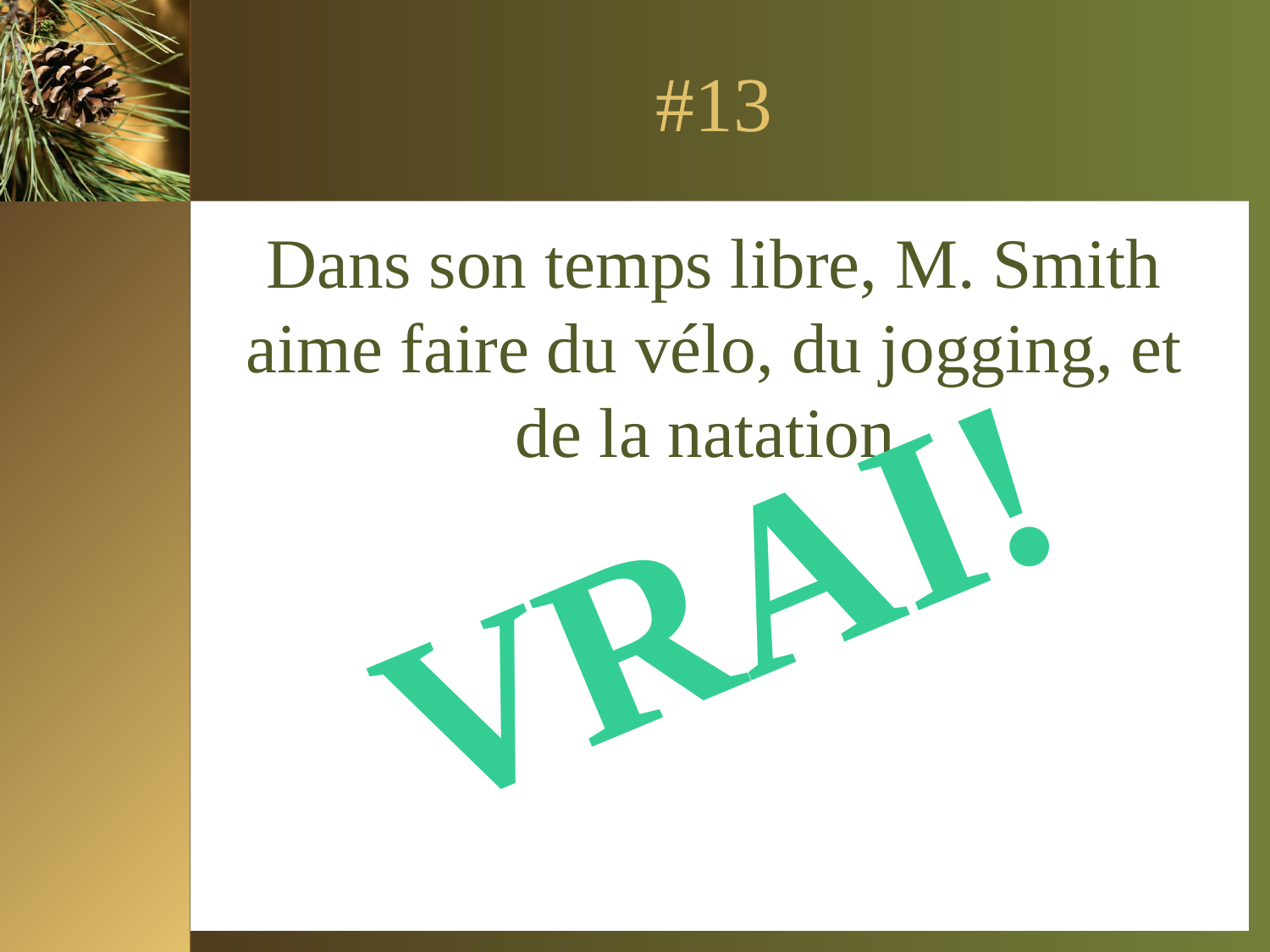

# #13
Dans son temps libre, M. Smith aime faire du vélo, du jogging, et de la natation.
VRAI!